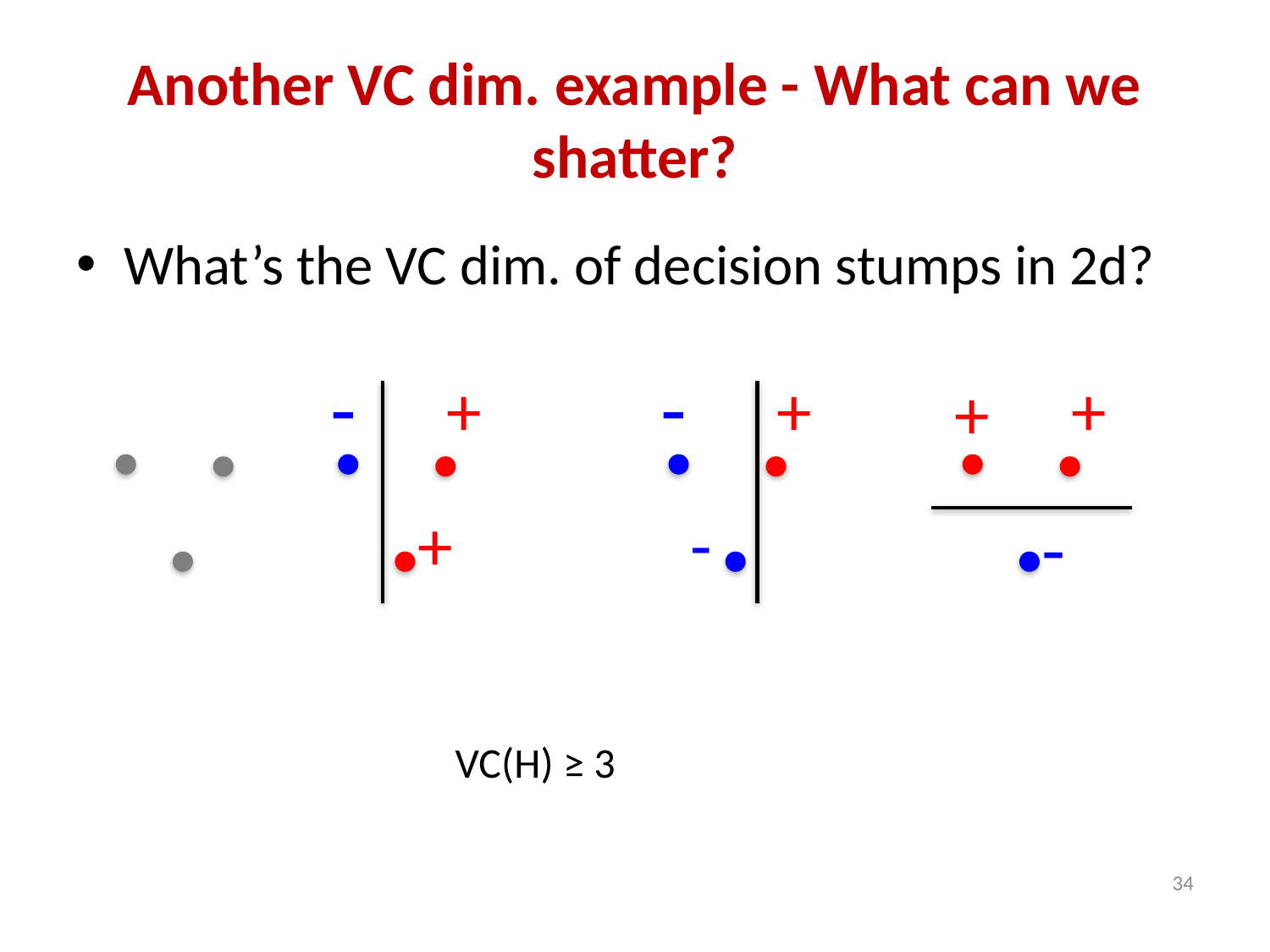

# Another VC dim. example - What can we shatter?
What’s the VC dim. of decision stumps in 2d?
-
-
+
+
+
+

+
-
-

VC(H) ≥ 3
34